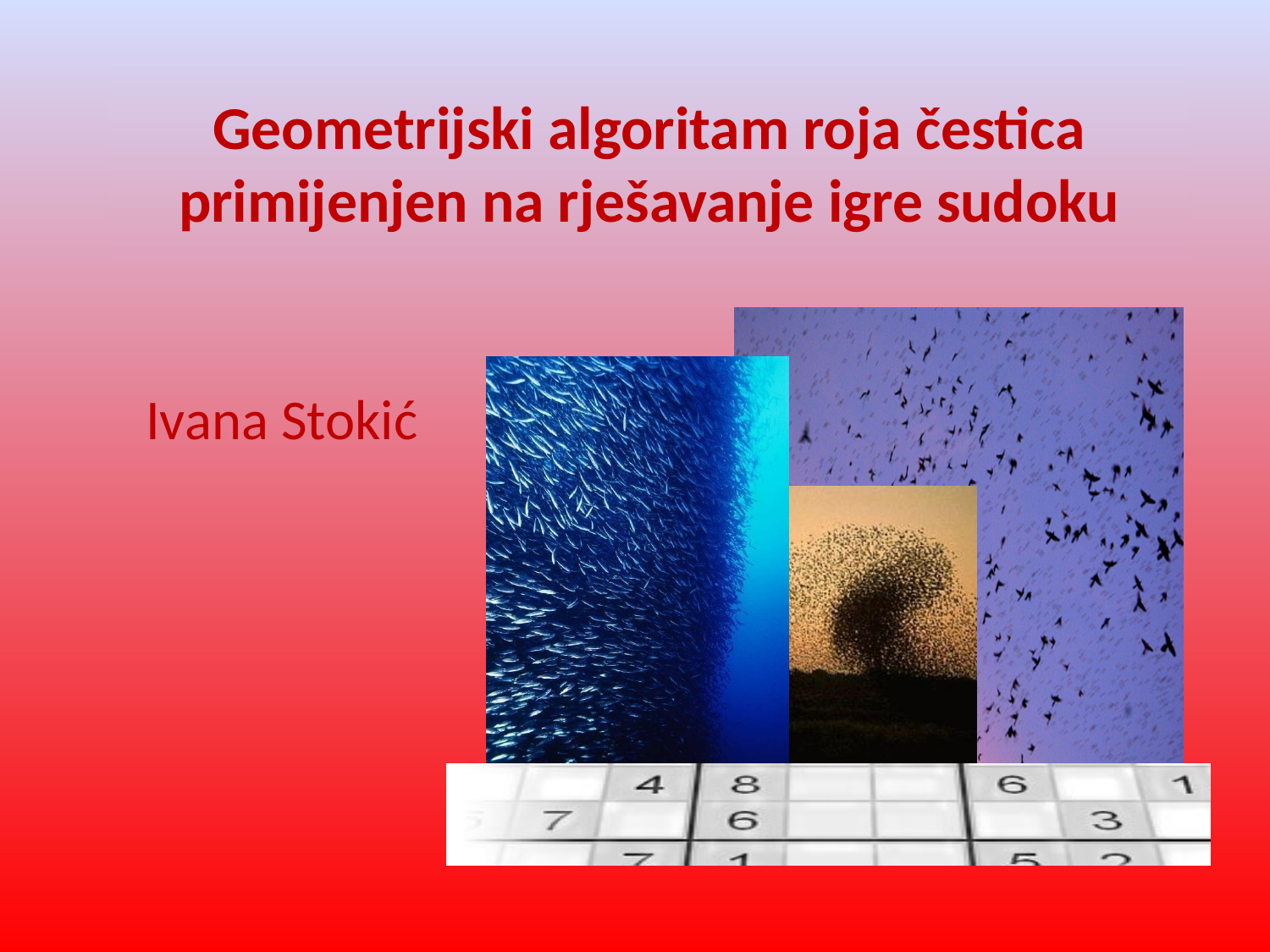

# Geometrijski algoritam roja čestica primijenjen na rješavanje igre sudoku
Ivana Stokić